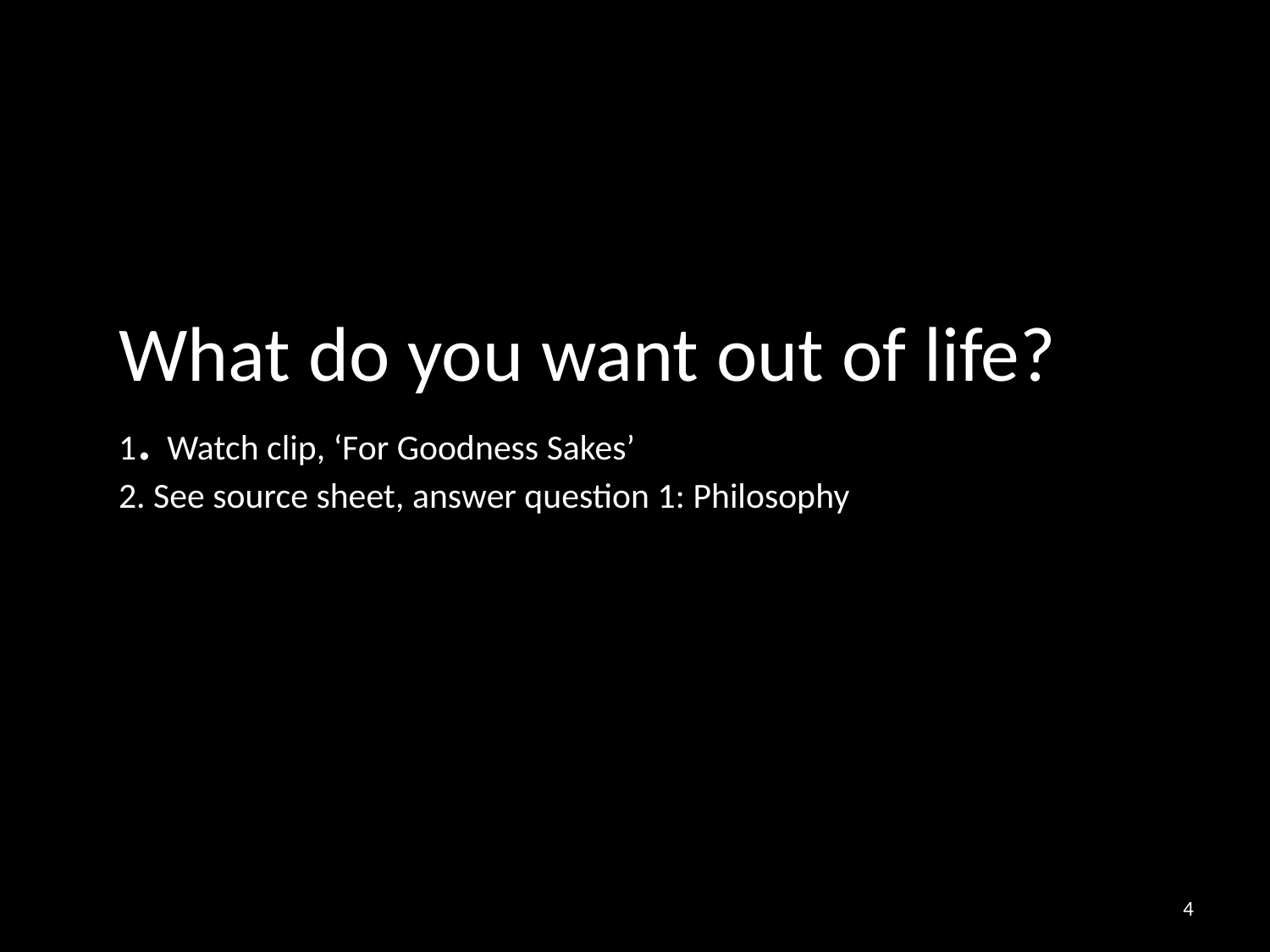

# What do you want out of life? 1. Watch clip, ‘For Goodness Sakes’ 2. See source sheet, answer question 1: Philosophy
4